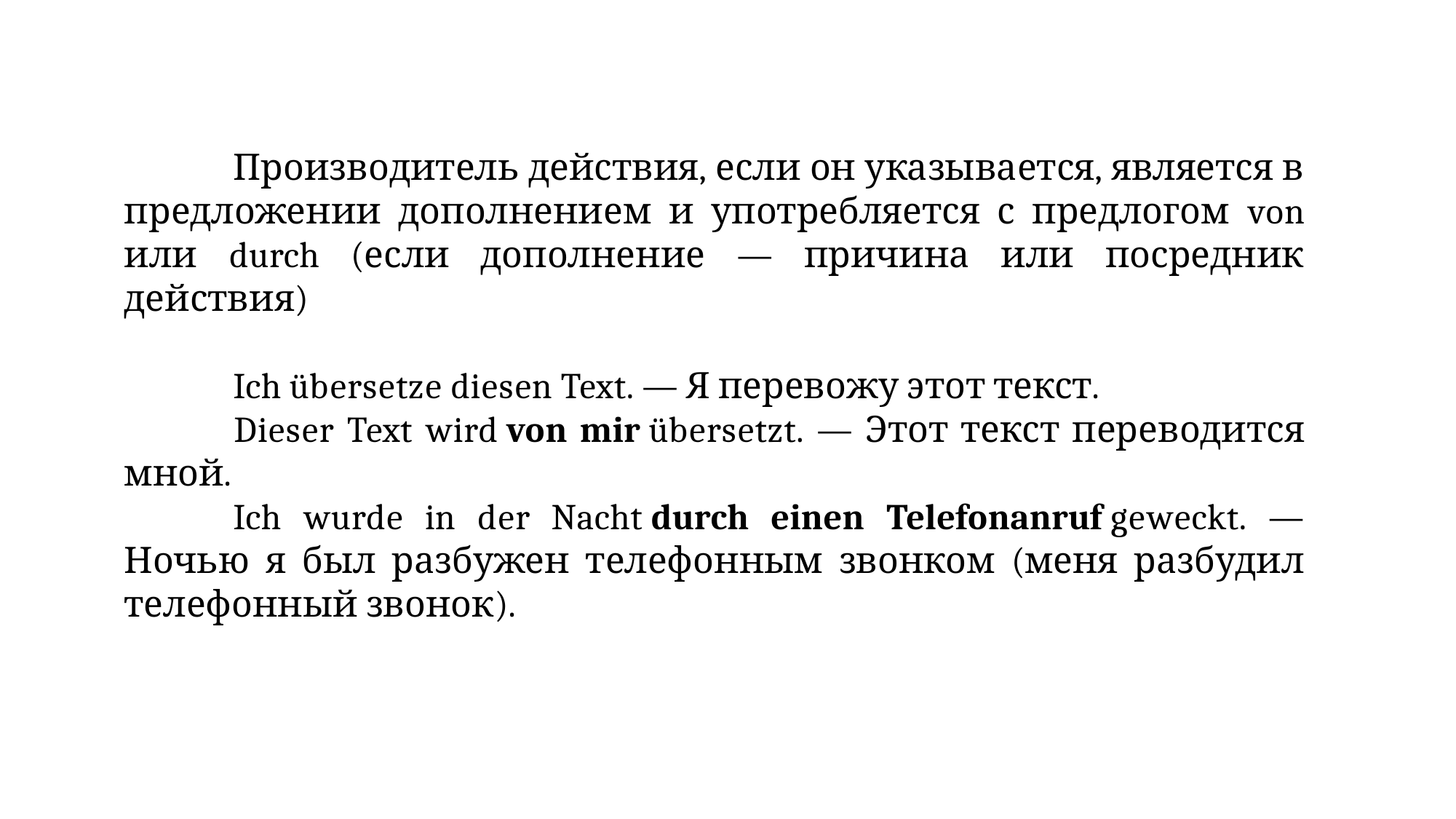

Производитель действия, если он указывается, является в предложении дополнением и употребляется с предлогом von или durch (если дополнение — причина или посредник действия)

	Ich übersetze diesen Text. — Я перевожу этот текст.
	Dieser Text wird von mir übersetzt. — Этот текст переводится мной.
	Ich wurde in der Nacht durch einen Telefonanruf geweckt. — Ночью я был разбужен телефонным звонком (меня разбудил телефонный звонок).